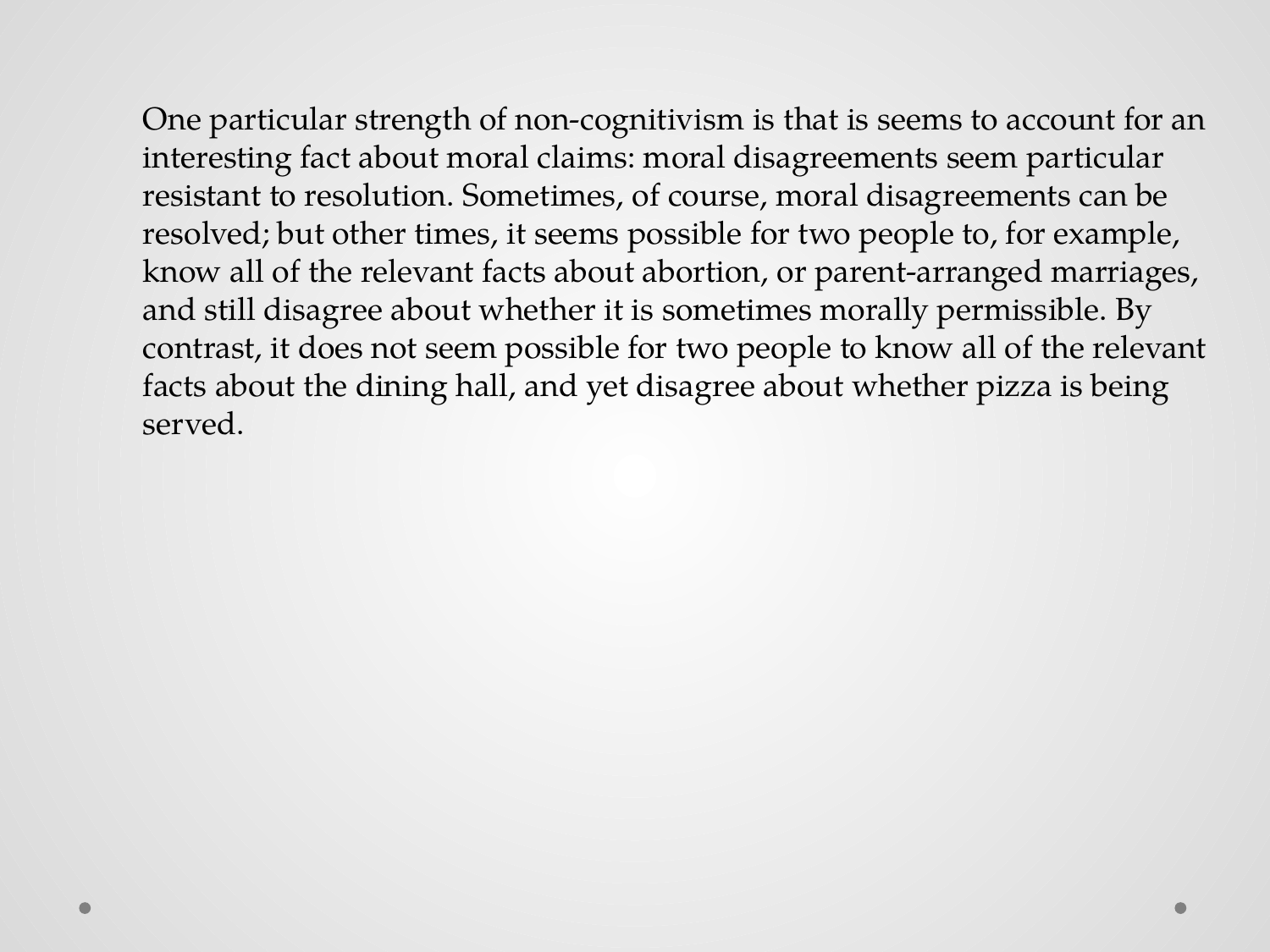

One particular strength of non-cognitivism is that is seems to account for an interesting fact about moral claims: moral disagreements seem particular resistant to resolution. Sometimes, of course, moral disagreements can be resolved; but other times, it seems possible for two people to, for example, know all of the relevant facts about abortion, or parent-arranged marriages, and still disagree about whether it is sometimes morally permissible. By contrast, it does not seem possible for two people to know all of the relevant facts about the dining hall, and yet disagree about whether pizza is being served.